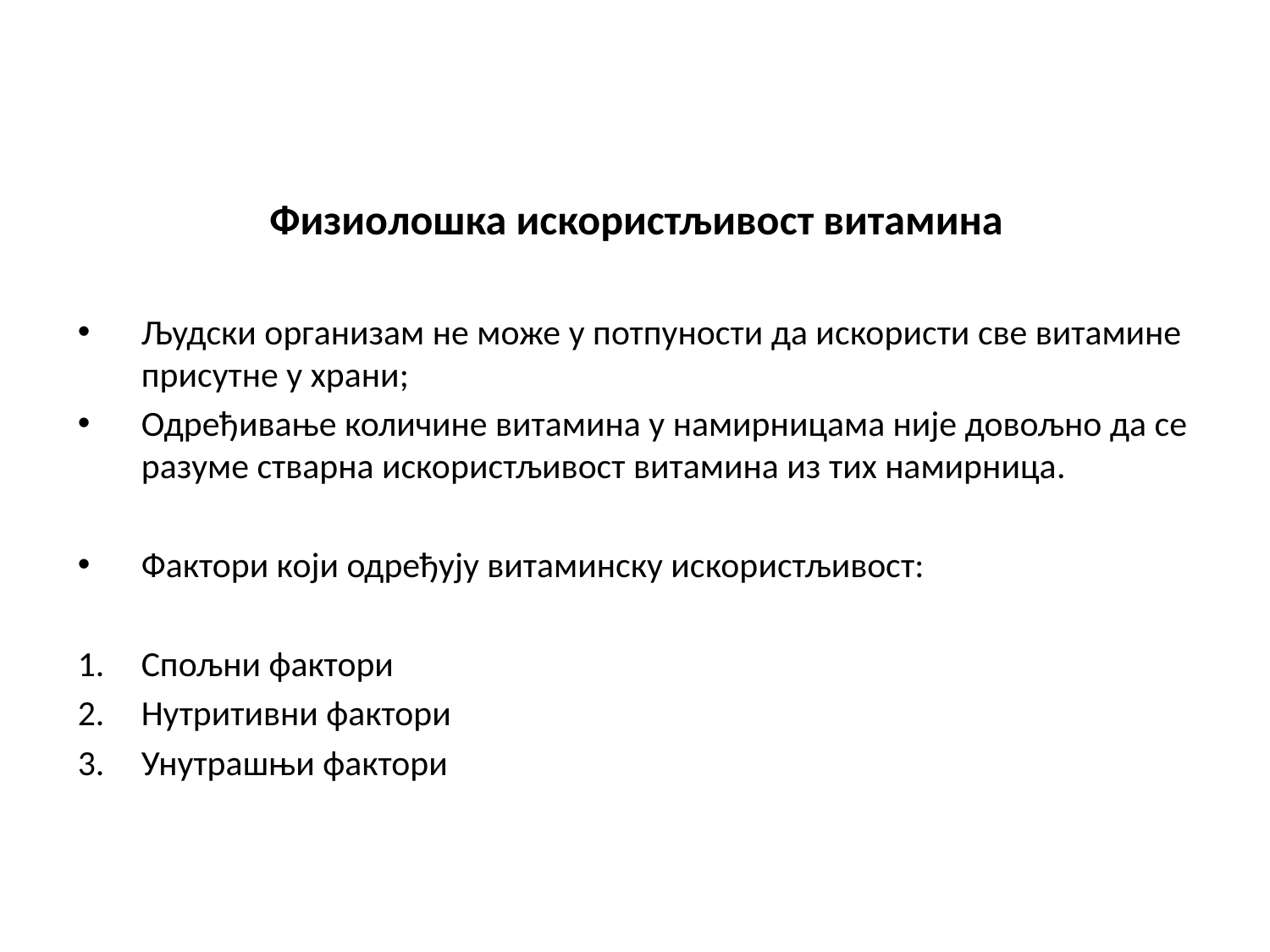

Физиолошка искористљивост витамина

Људски организам не може у потпуности да искористи све витамине присутне у храни;
Одређивање количине витамина у намирницама није довољно да се разуме стварна искористљивост витамина из тих намирница.

Фактори који одређују витаминску искористљивост:

Спољни фактори
Нутритивни фактори
Унутрашњи фактори